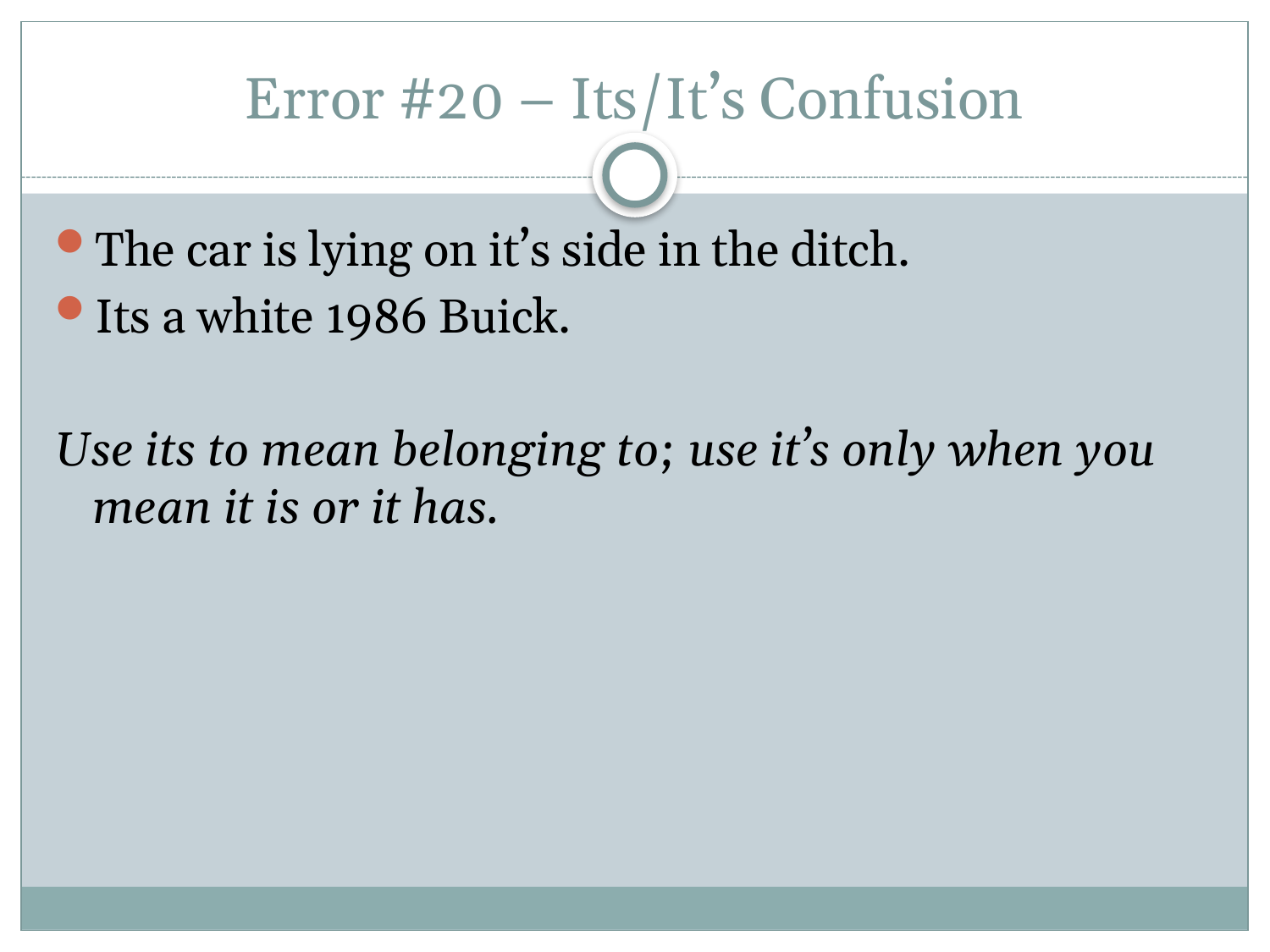

# Error #20 – Its/It’s Confusion
The car is lying on it’s side in the ditch.
Its a white 1986 Buick.

Use its to mean belonging to; use it’s only when you mean it is or it has.